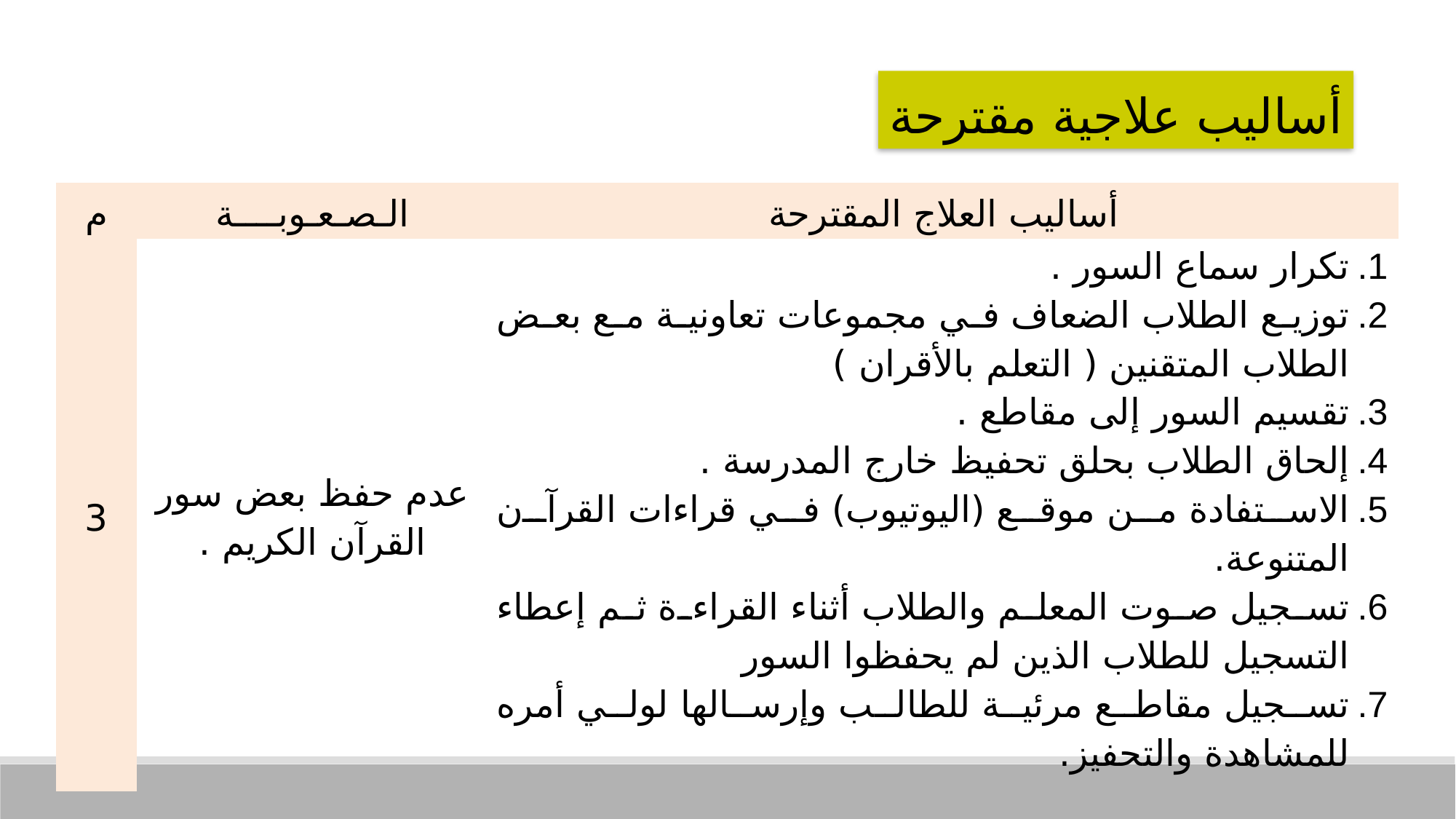

أساليب علاجية مقترحة
| م | الـصـعـوبــــة | أساليب العلاج المقترحة |
| --- | --- | --- |
| 3 | عدم حفظ بعض سور القرآن الكريم . | تكرار سماع السور . توزيع الطلاب الضعاف في مجموعات تعاونية مع بعض الطلاب المتقنين ( التعلم بالأقران ) تقسيم السور إلى مقاطع . إلحاق الطلاب بحلق تحفيظ خارج المدرسة . الاستفادة من موقع (اليوتيوب) في قراءات القرآن المتنوعة. تسجيل صوت المعلم والطلاب أثناء القراءة ثم إعطاء التسجيل للطلاب الذين لم يحفظوا السور تسجيل مقاطع مرئية للطالب وإرسالها لولي أمره للمشاهدة والتحفيز. |